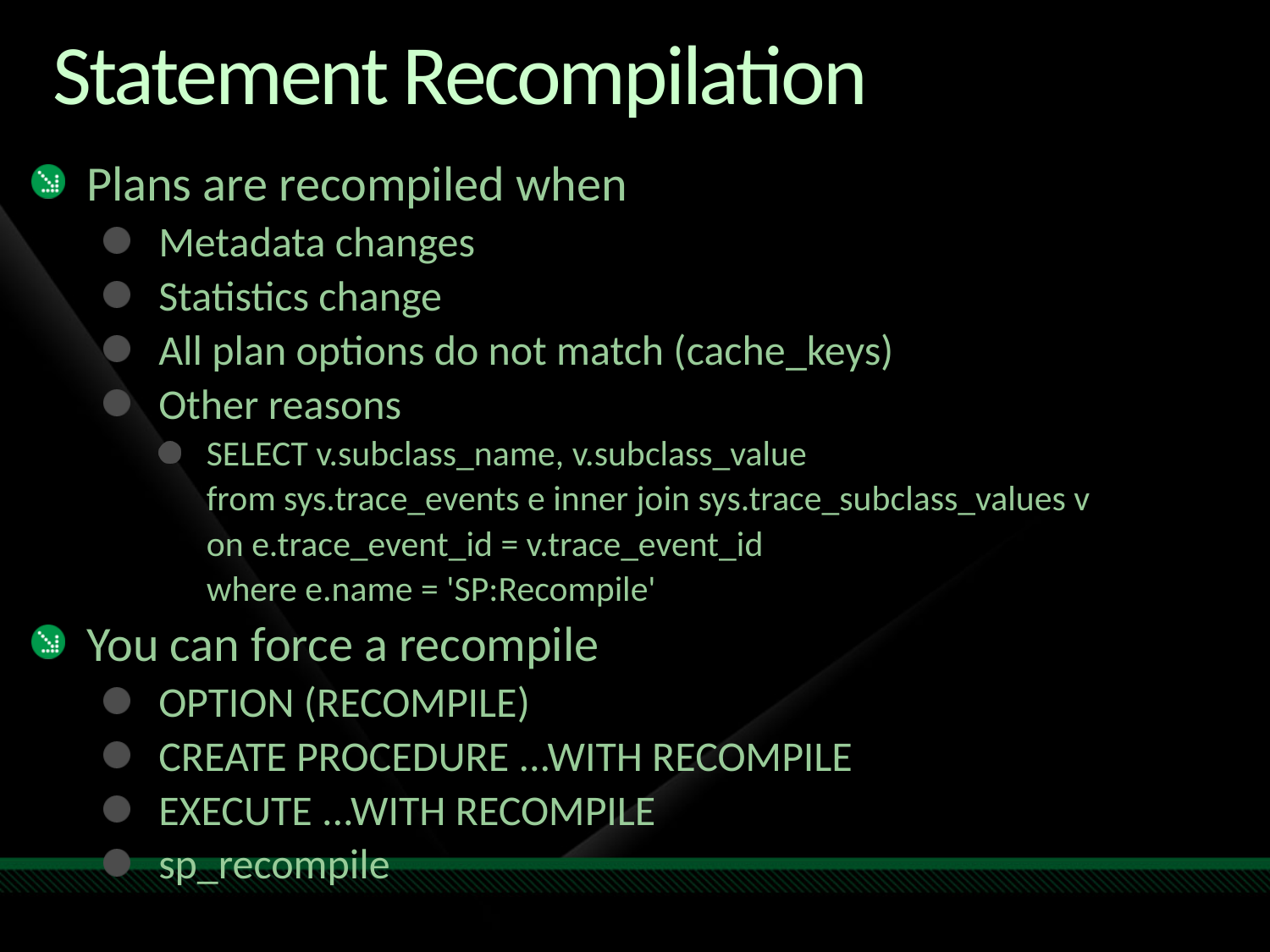

# Statement Recompilation
Plans are recompiled when
Metadata changes
Statistics change
All plan options do not match (cache_keys)
Other reasons
SELECT v.subclass_name, v.subclass_value
	from sys.trace_events e inner join sys.trace_subclass_values v
	on e.trace_event_id = v.trace_event_id
	where e.name = 'SP:Recompile'
You can force a recompile
OPTION (RECOMPILE)
CREATE PROCEDURE ...WITH RECOMPILE
EXECUTE ...WITH RECOMPILE
sp_recompile